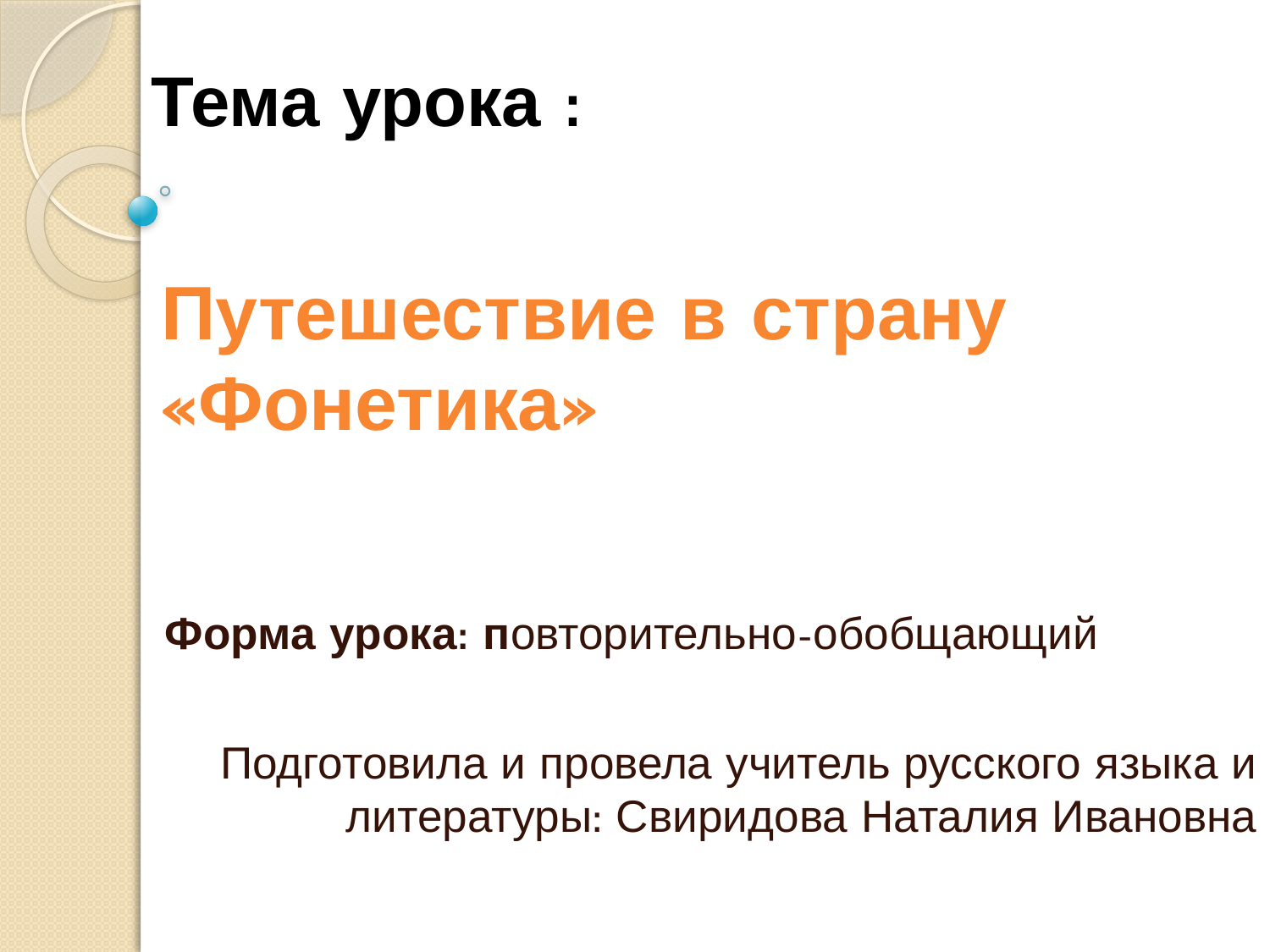

Тема урока :
# Путешествие в страну «Фонетика»
Форма урока: повторительно-обобщающий

Подготовила и провела учитель русского языка и литературы: Свиридова Наталия Ивановна